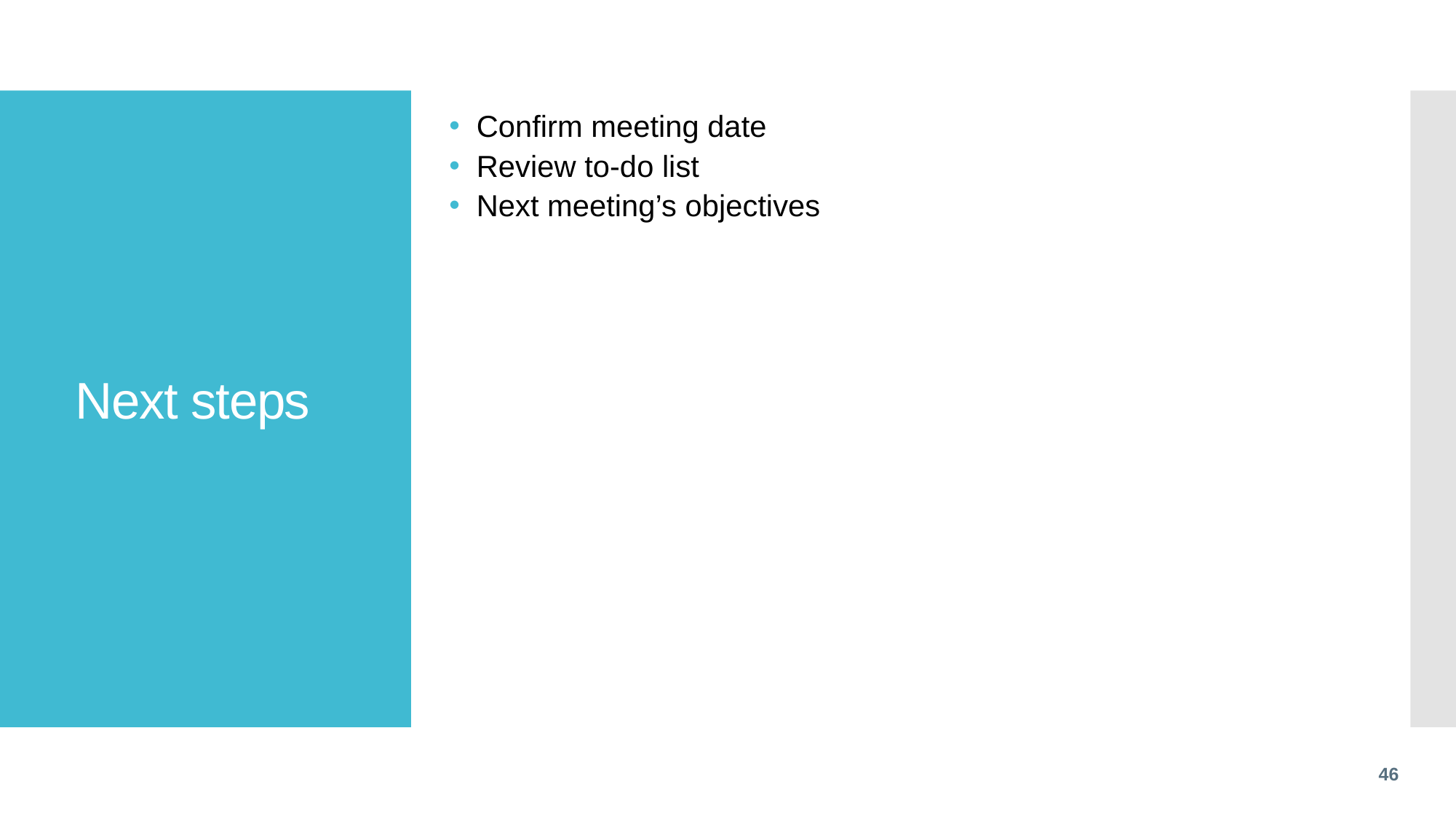

Confirm meeting date
Review to-do list
Next meeting’s objectives
# Next steps
46